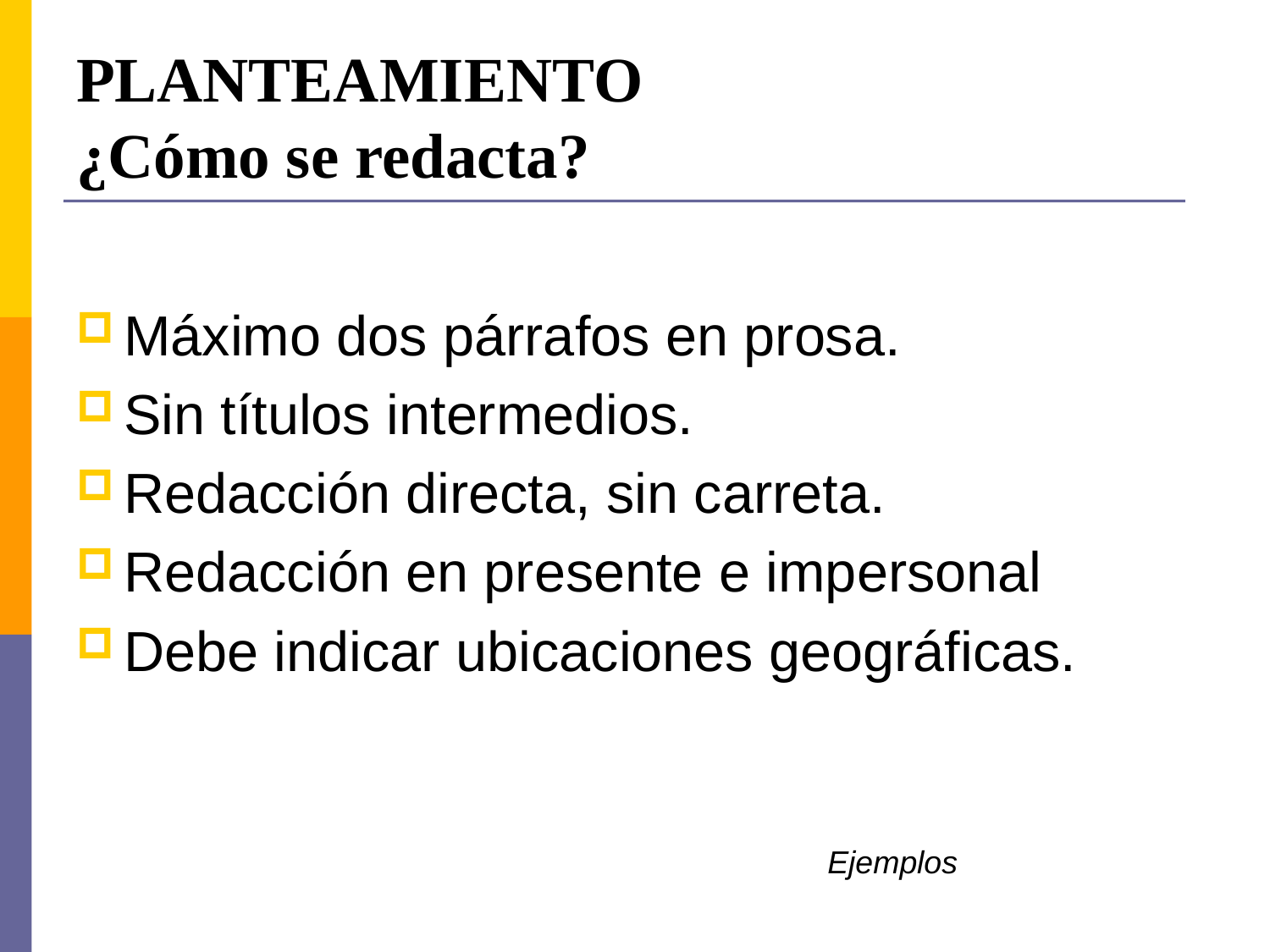

# PLANTEAMIENTO ¿Cómo se redacta?

Máximo dos párrafos en prosa.
Sin títulos intermedios.
Redacción directa, sin carreta.
Redacción en presente e impersonal
Debe indicar ubicaciones geográficas.

Ejemplos